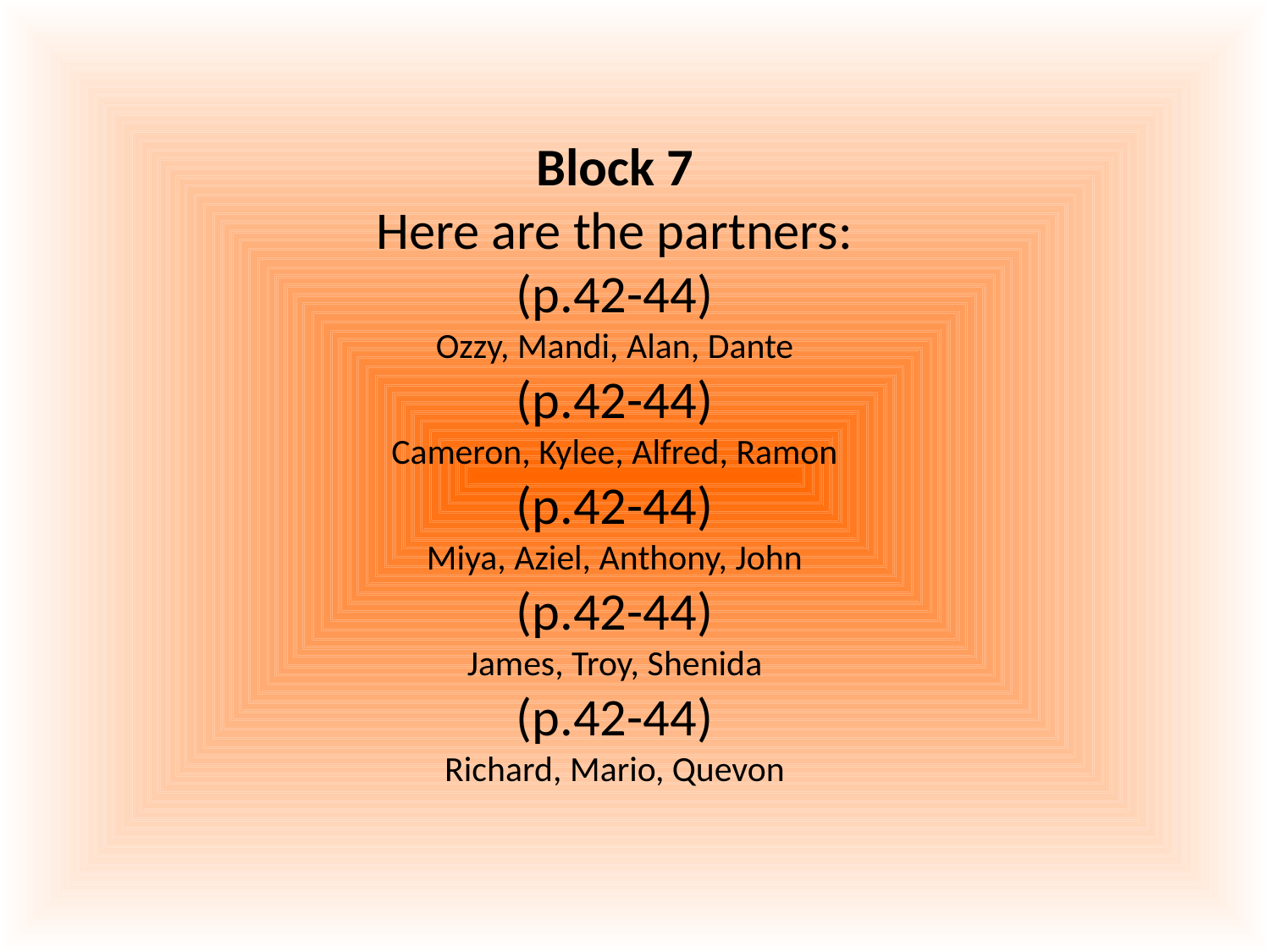

Block 7
Here are the partners:
(p.42-44)
Ozzy, Mandi, Alan, Dante
(p.42-44)
Cameron, Kylee, Alfred, Ramon
(p.42-44)
Miya, Aziel, Anthony, John
(p.42-44)
James, Troy, Shenida
(p.42-44)
Richard, Mario, Quevon